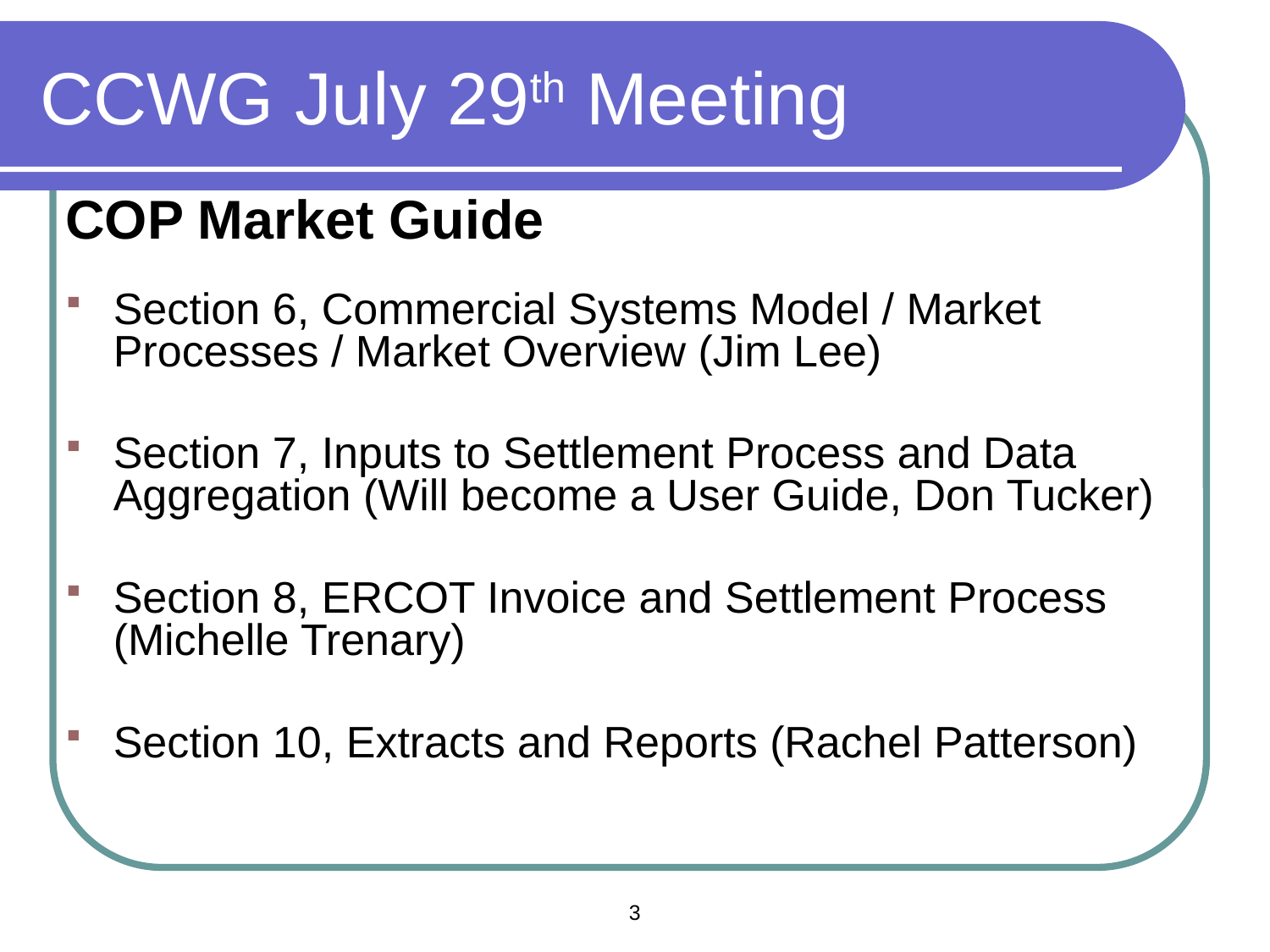

# CCWG July 29th Meeting
COP Market Guide

Section 6, Commercial Systems Model / Market Processes / Market Overview (Jim Lee)

Section 7, Inputs to Settlement Process and Data Aggregation (Will become a User Guide, Don Tucker)

Section 8, ERCOT Invoice and Settlement Process (Michelle Trenary)

Section 10, Extracts and Reports (Rachel Patterson)

3